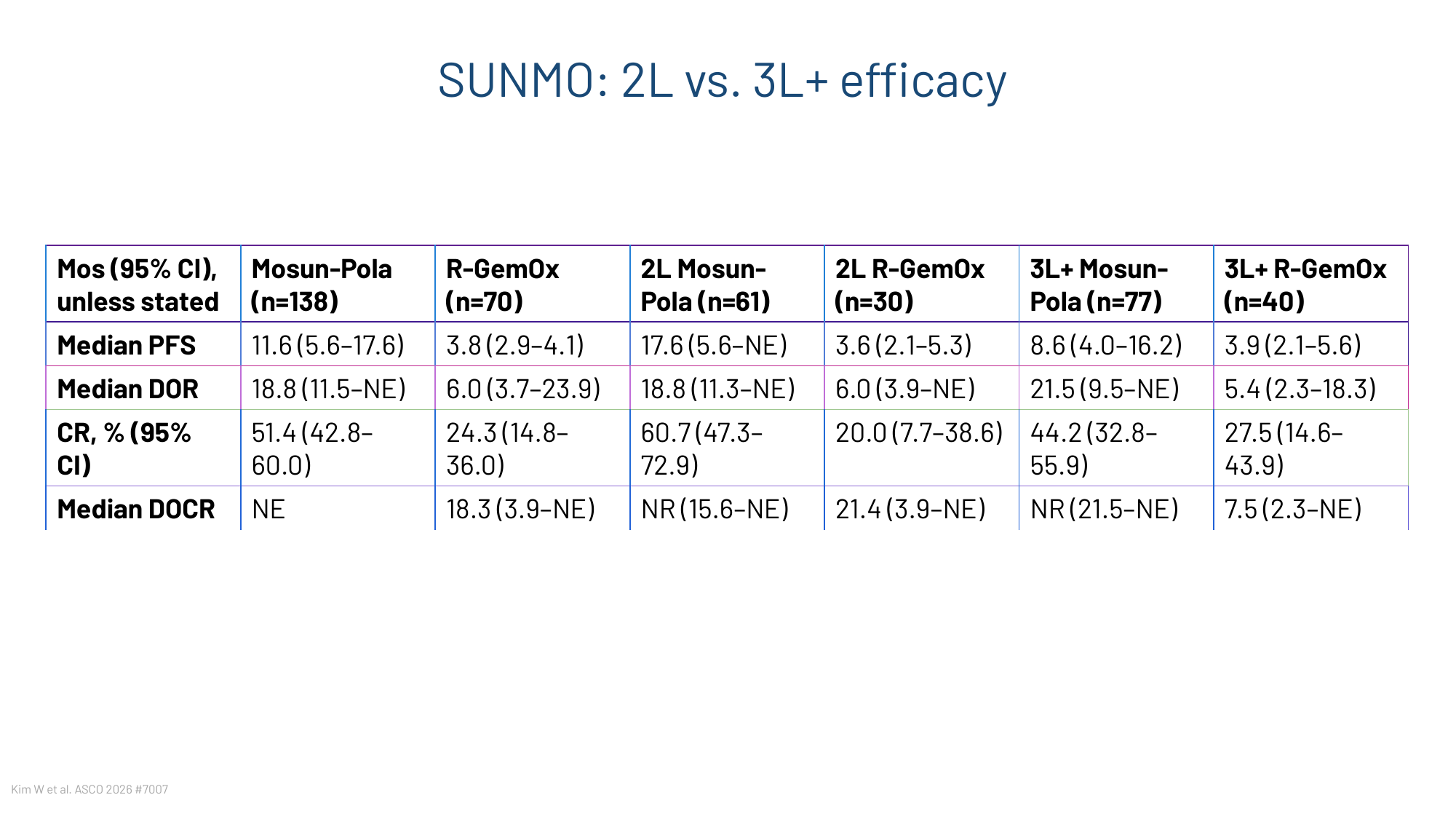

# SUNMO: 2L vs. 3L+ efficacy
| Mos (95% CI), unless stated | Mosun-Pola (n=138) | R-GemOx (n=70) | 2L Mosun-Pola (n=61) | 2L R-GemOx (n=30) | 3L+ Mosun-Pola (n=77) | 3L+ R-GemOx (n=40) |
| --- | --- | --- | --- | --- | --- | --- |
| Median PFS | 11.6 (5.6–17.6) | 3.8 (2.9–4.1) | 17.6 (5.6–NE) | 3.6 (2.1–5.3) | 8.6 (4.0–16.2) | 3.9 (2.1–5.6) |
| Median DOR | 18.8 (11.5–NE) | 6.0 (3.7–23.9) | 18.8 (11.3–NE) | 6.0 (3.9–NE) | 21.5 (9.5–NE) | 5.4 (2.3–18.3) |
| CR, % (95% CI) | 51.4 (42.8–60.0) | 24.3 (14.8–36.0) | 60.7 (47.3–72.9) | 20.0 (7.7–38.6) | 44.2 (32.8–55.9) | 27.5 (14.6–43.9) |
| Median DOCR | NE | 18.3 (3.9–NE) | NR (15.6–NE) | 21.4 (3.9–NE) | NR (21.5–NE) | 7.5 (2.3–NE) |
Kim W et al. ASCO 2026 #7007